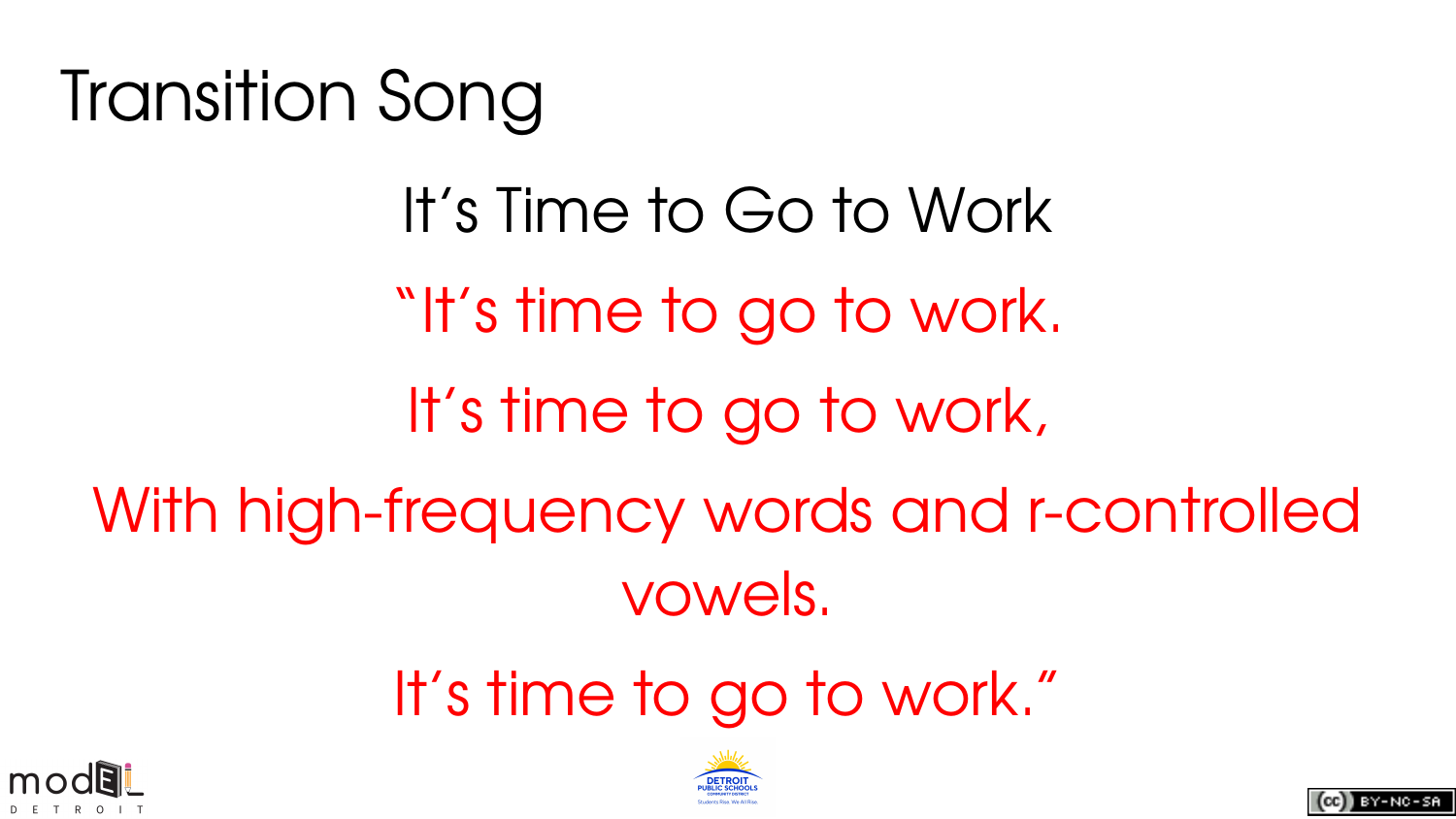

# Transition Song
It’s Time to Go to Work
“It’s time to go to work.
It’s time to go to work,
With high-frequency words and r-controlled vowels.
It’s time to go to work.”